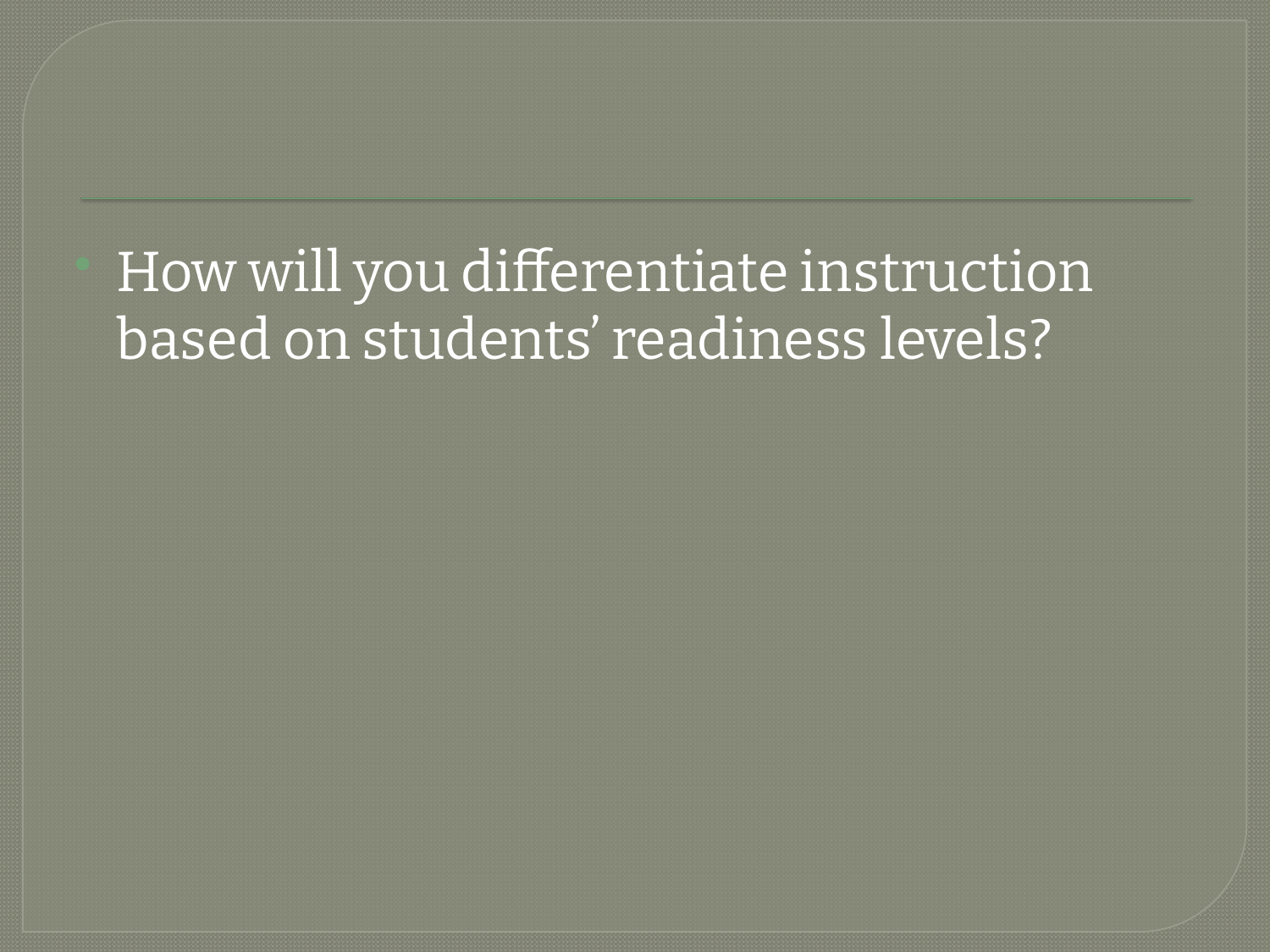

#
How will you differentiate instruction based on students’ readiness levels?